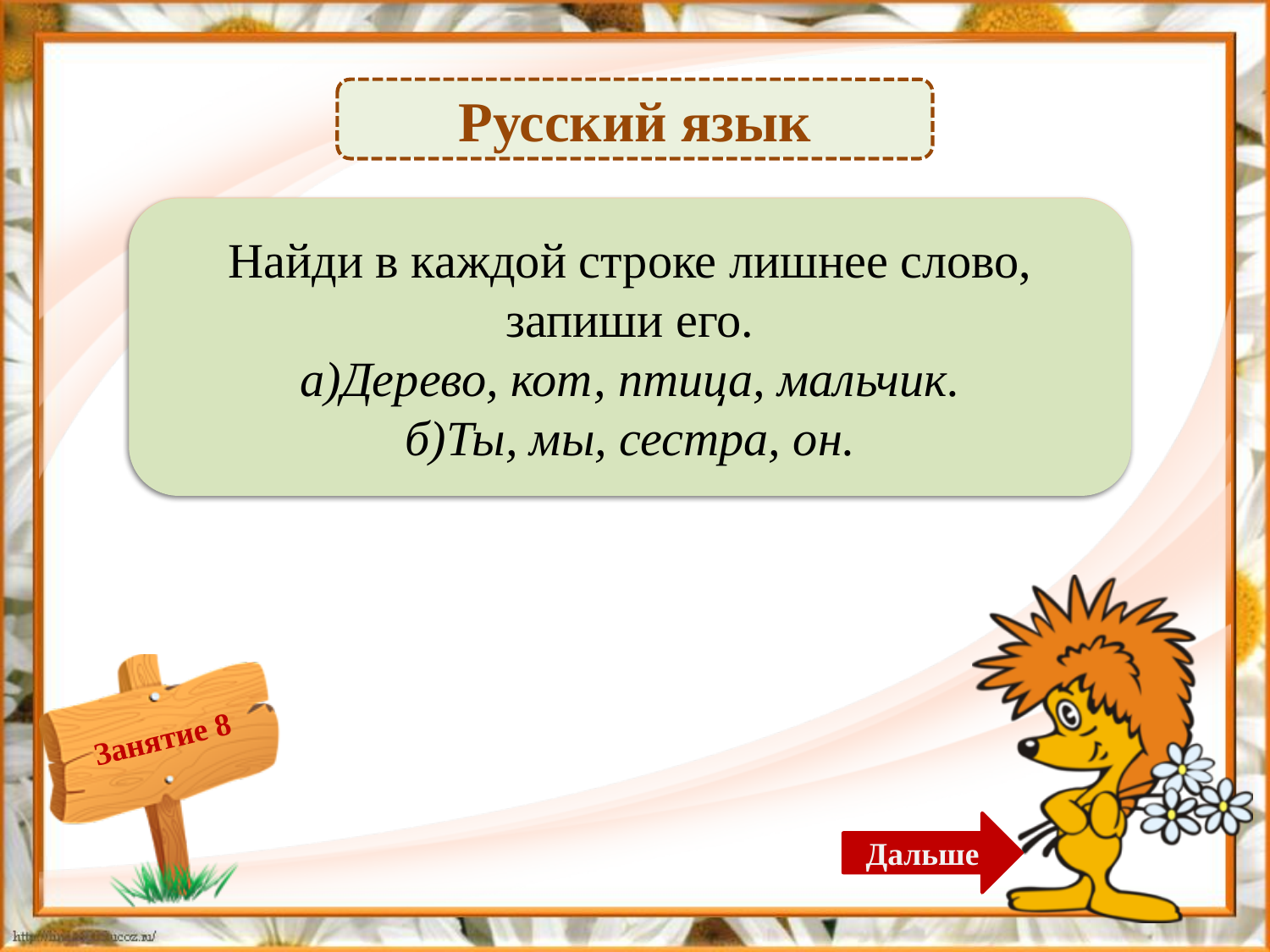

Русский язык
 Дерево (можно допустить другие варианты ответа, если ребёнок объяснит выбранный им вариант); сестра – 2б.
Найди в каждой строке лишнее слово, запиши его.
а)Дерево, кот, птица, мальчик.
б)Ты, мы, сестра, он.

Дальше